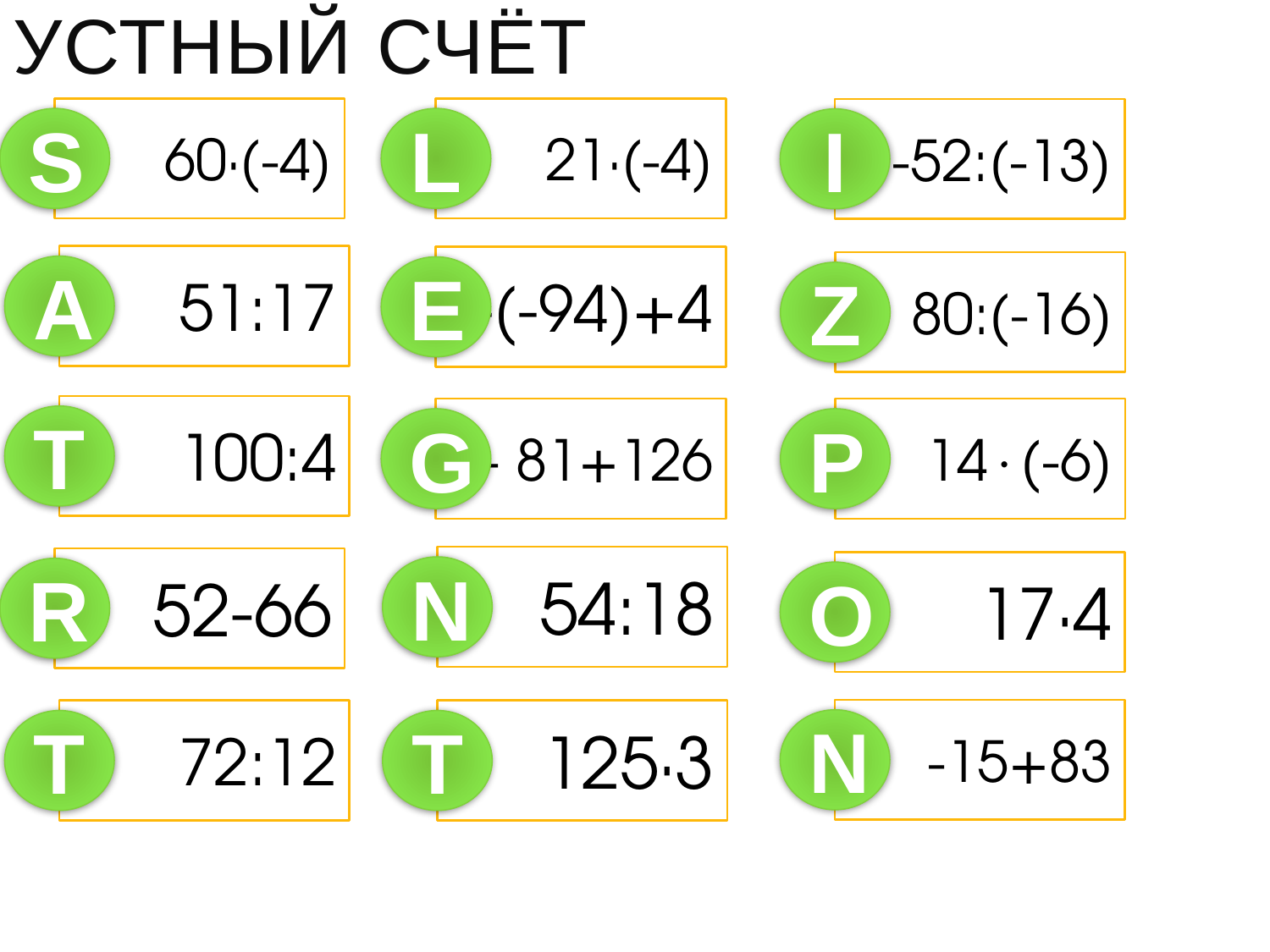

Устный счёт
60·(-4)
S
21·(-4)
L
-52:(-13)
I
51:17
A
-(-94)+4
E
80:(-16)
Z
100:4
T
- 81+126
G
14⋅(-6)
P
54:18
N
52-66
R
17·4
O
-15+83
N
72:12
T
125·3
T